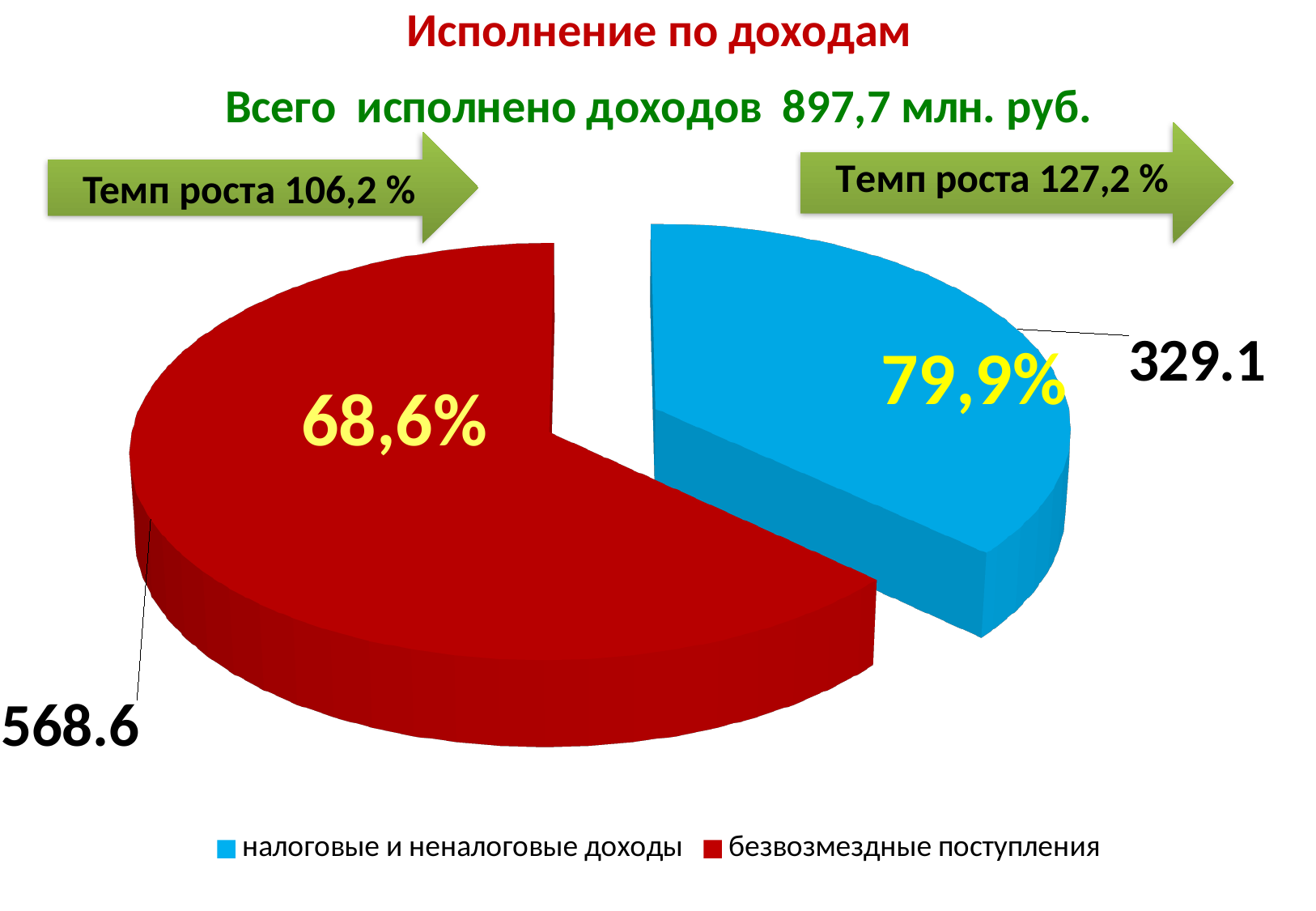

# Исполнение по доходам

[unsupported chart]

Темп роста 106,2 %
79,9%
68,6%